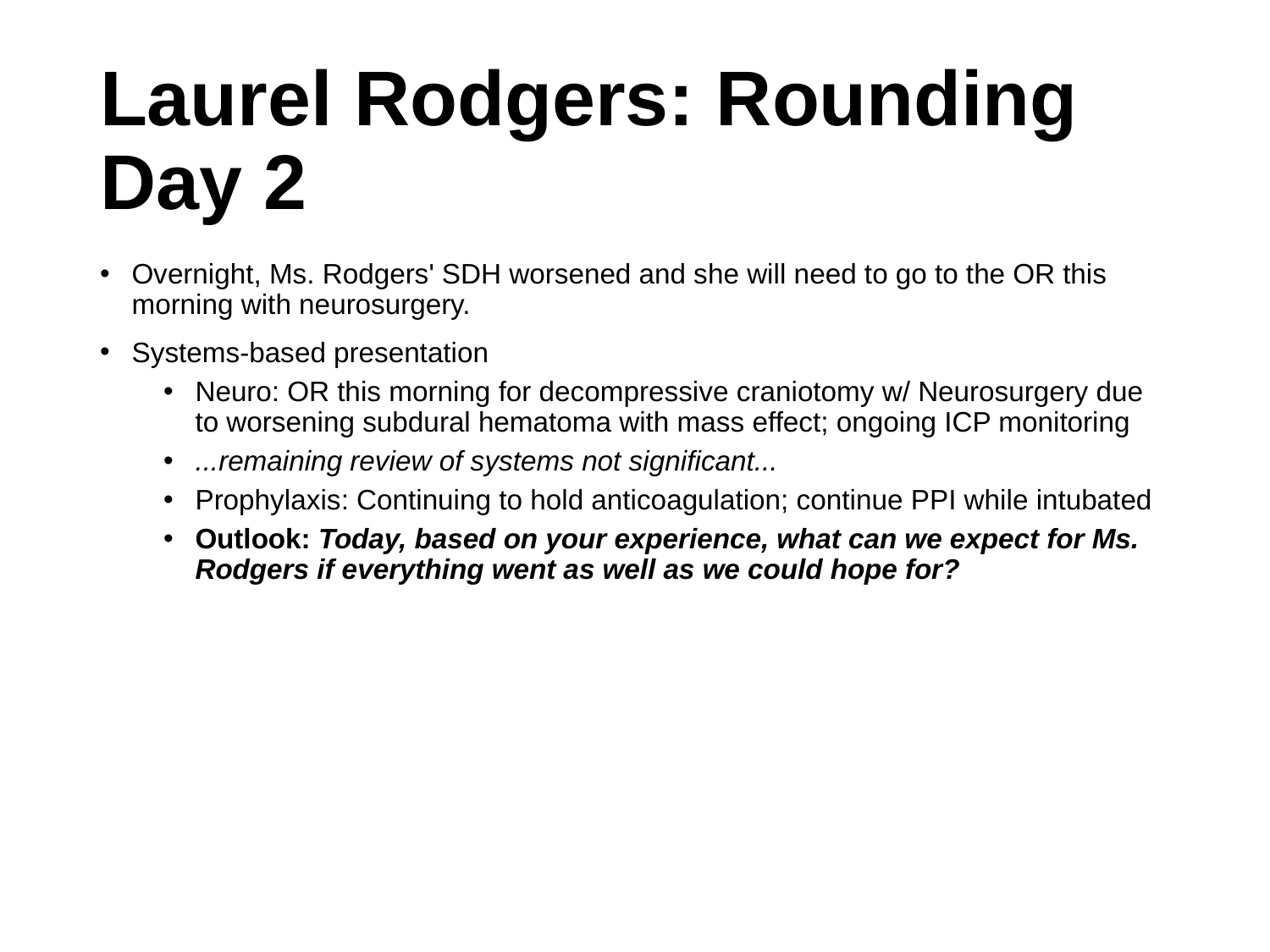

# Laurel Rodgers: Rounding Day 2
Overnight, Ms. Rodgers' SDH worsened and she will need to go to the OR this morning with neurosurgery.
Systems-based presentation
Neuro: OR this morning for decompressive craniotomy w/ Neurosurgery due to worsening subdural hematoma with mass effect; ongoing ICP monitoring
...remaining review of systems not significant...
Prophylaxis: Continuing to hold anticoagulation; continue PPI while intubated
Outlook: Today, based on your experience, what can we expect for Ms. Rodgers if everything went as well as we could hope for?